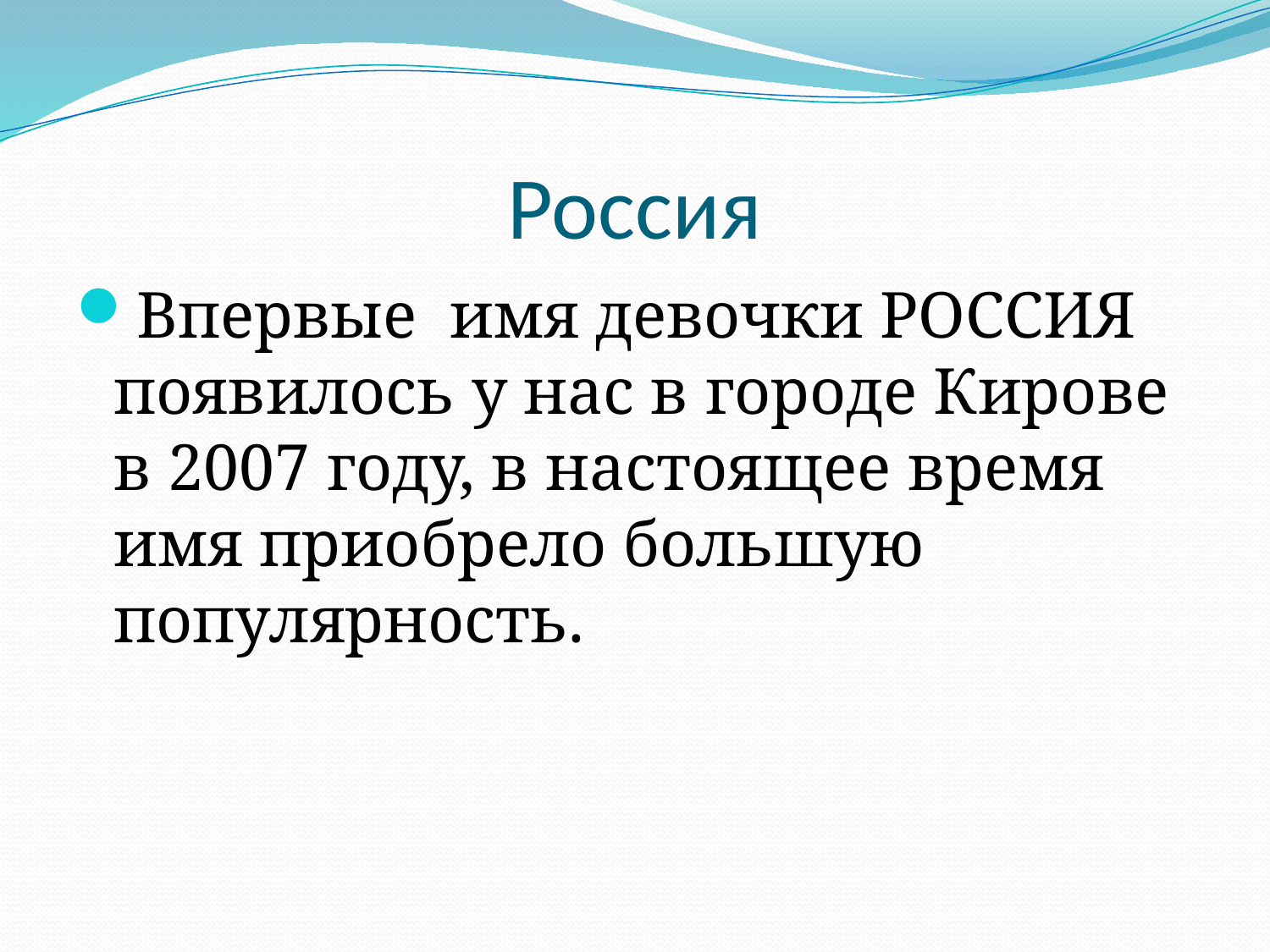

# Россия
Впервые  имя девочки РОССИЯ  появилось у нас в городе Кирове в 2007 году, в настоящее время имя приобрело большую популярность.